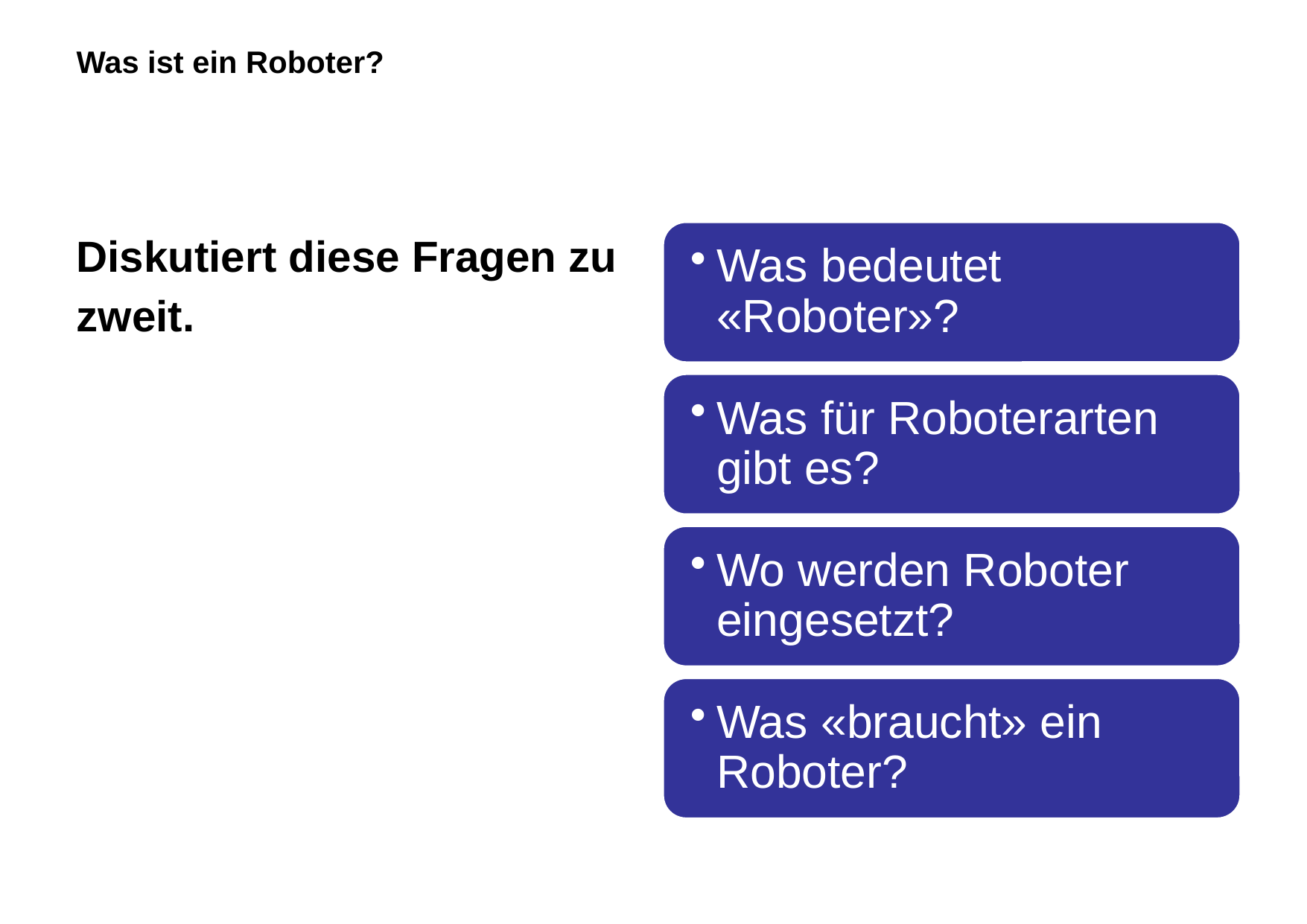

# Was ist ein Roboter?
Diskutiert diese Fragen zu zweit.
Was bedeutet «Roboter»?
Was für Roboterarten gibt es?
Wo werden Roboter eingesetzt?
Was «braucht» ein Roboter?